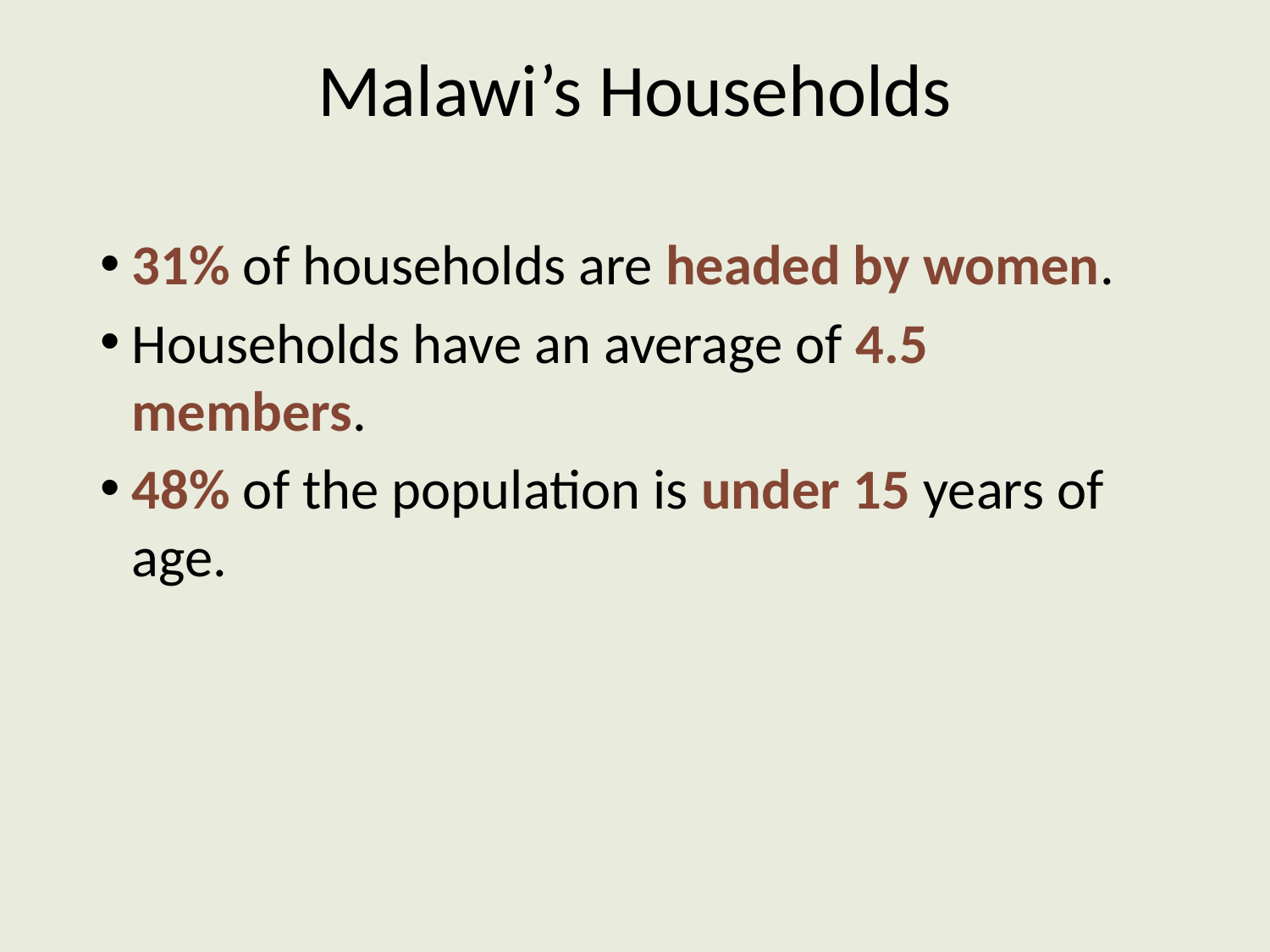

# Malawi’s Households
31% of households are headed by women.
Households have an average of 4.5 members.
48% of the population is under 15 years of age.